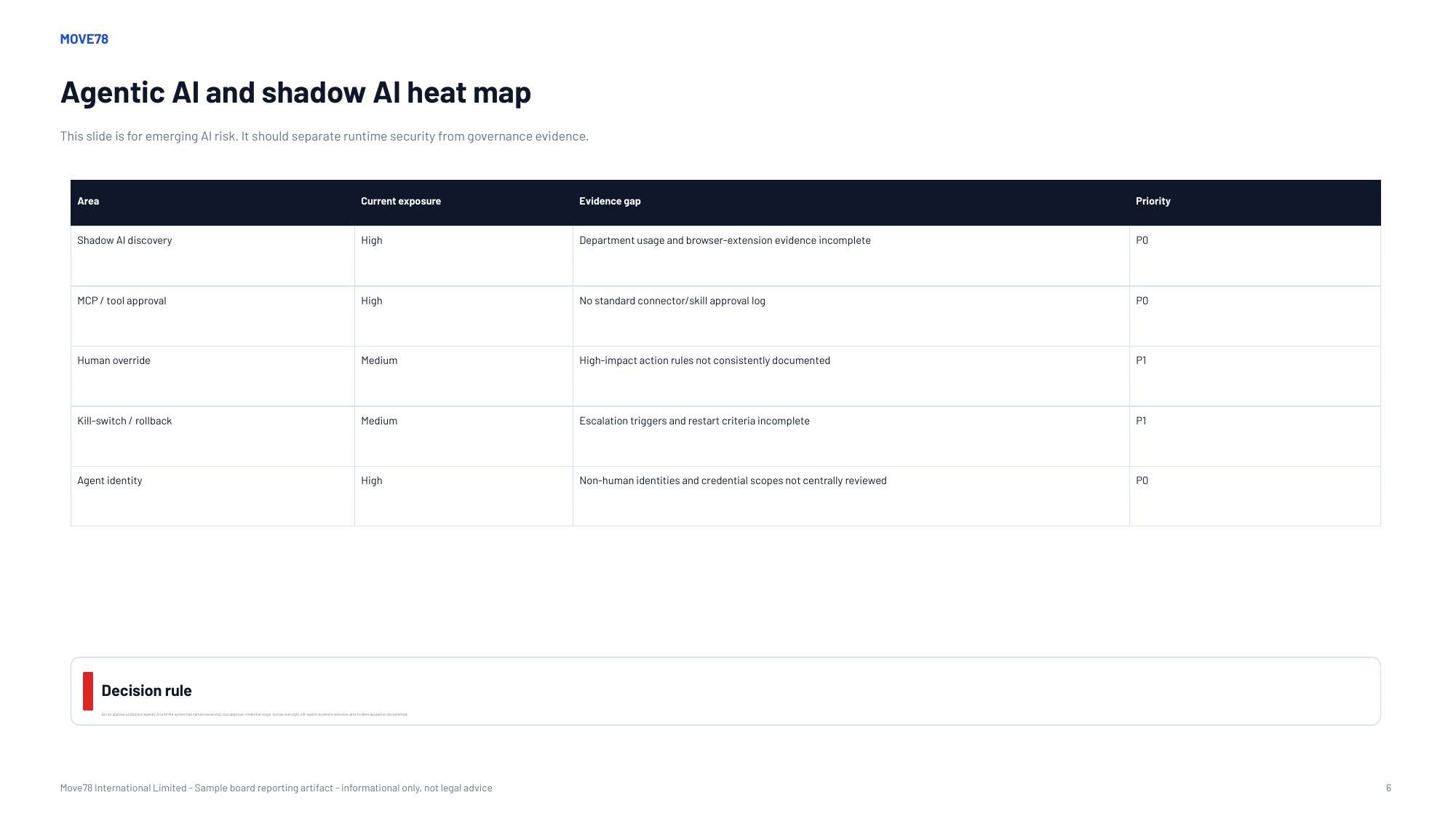

MOVE78
Agentic AI and shadow AI heat map
This slide is for emerging AI risk. It should separate runtime security from governance evidence.

Area
Current exposure
Evidence gap
Priority

Shadow AI discovery
High
Department usage and browser-extension evidence incomplete
P0

MCP / tool approval
High
No standard connector/skill approval log
P0

Human override
Medium
High-impact action rules not consistently documented
P1

Kill-switch / rollback
Medium
Escalation triggers and restart criteria incomplete
P1

Agent identity
High
Non-human identities and credential scopes not centrally reviewed
P0

Decision rule
Do not approve production agentic AI until the system has named ownership, tool approval, credential scope, human oversight, kill-switch, evidence retention, and incident escalation documented.
Move78 International Limited - Sample board reporting artifact - informational only, not legal advice
6